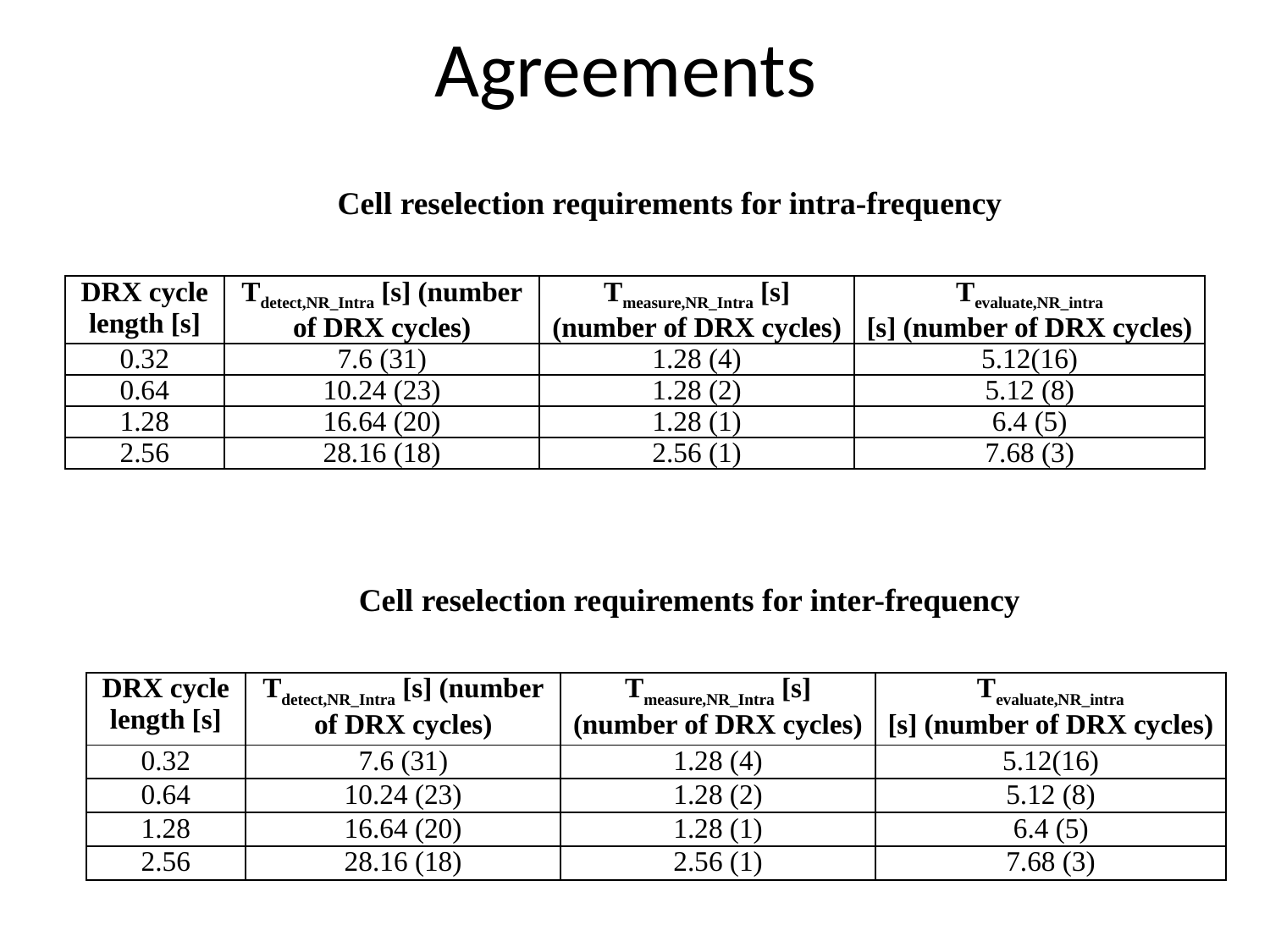

# Agreements
Cell reselection requirements for intra-frequency

| DRX cycle length [s] | Tdetect,NR\_Intra [s] (number of DRX cycles) | Tmeasure,NR\_Intra [s] (number of DRX cycles) | Tevaluate,NR\_intra [s] (number of DRX cycles) |
| --- | --- | --- | --- |
| 0.32 | 7.6 (31) | 1.28 (4) | 5.12(16) |
| 0.64 | 10.24 (23) | 1.28 (2) | 5.12 (8) |
| 1.28 | 16.64 (20) | 1.28 (1) | 6.4 (5) |
| 2.56 | 28.16 (18) | 2.56 (1) | 7.68 (3) |
Cell reselection requirements for inter-frequency

| DRX cycle length [s] | Tdetect,NR\_Intra [s] (number of DRX cycles) | Tmeasure,NR\_Intra [s] (number of DRX cycles) | Tevaluate,NR\_intra [s] (number of DRX cycles) |
| --- | --- | --- | --- |
| 0.32 | 7.6 (31) | 1.28 (4) | 5.12(16) |
| 0.64 | 10.24 (23) | 1.28 (2) | 5.12 (8) |
| 1.28 | 16.64 (20) | 1.28 (1) | 6.4 (5) |
| 2.56 | 28.16 (18) | 2.56 (1) | 7.68 (3) |